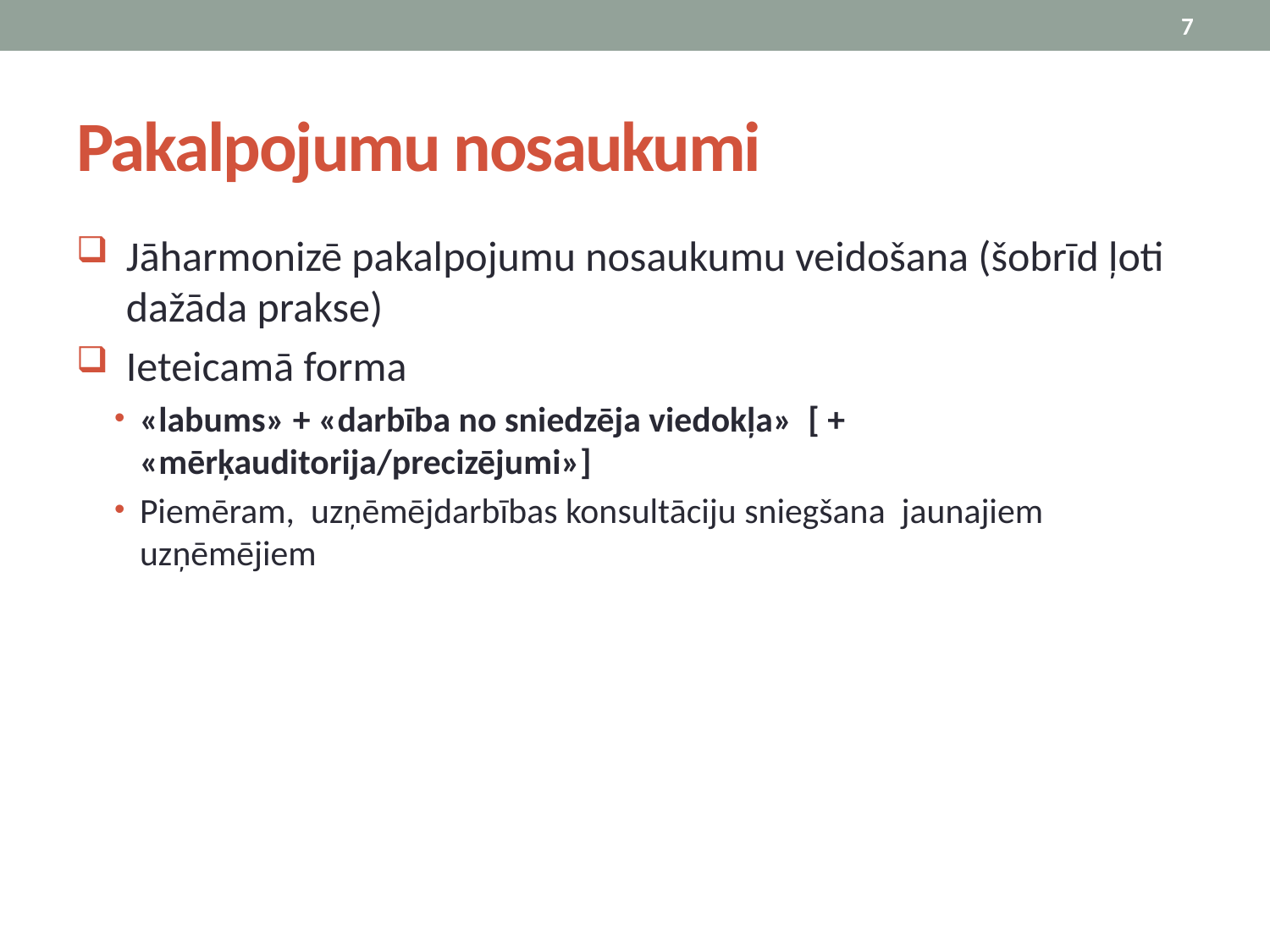

7
# Pakalpojumu nosaukumi
Jāharmonizē pakalpojumu nosaukumu veidošana (šobrīd ļoti dažāda prakse)
Ieteicamā forma
«labums» + «darbība no sniedzēja viedokļa»  [ + «mērķauditorija/precizējumi»]
Piemēram,  uzņēmējdarbības konsultāciju sniegšana  jaunajiem uzņēmējiem